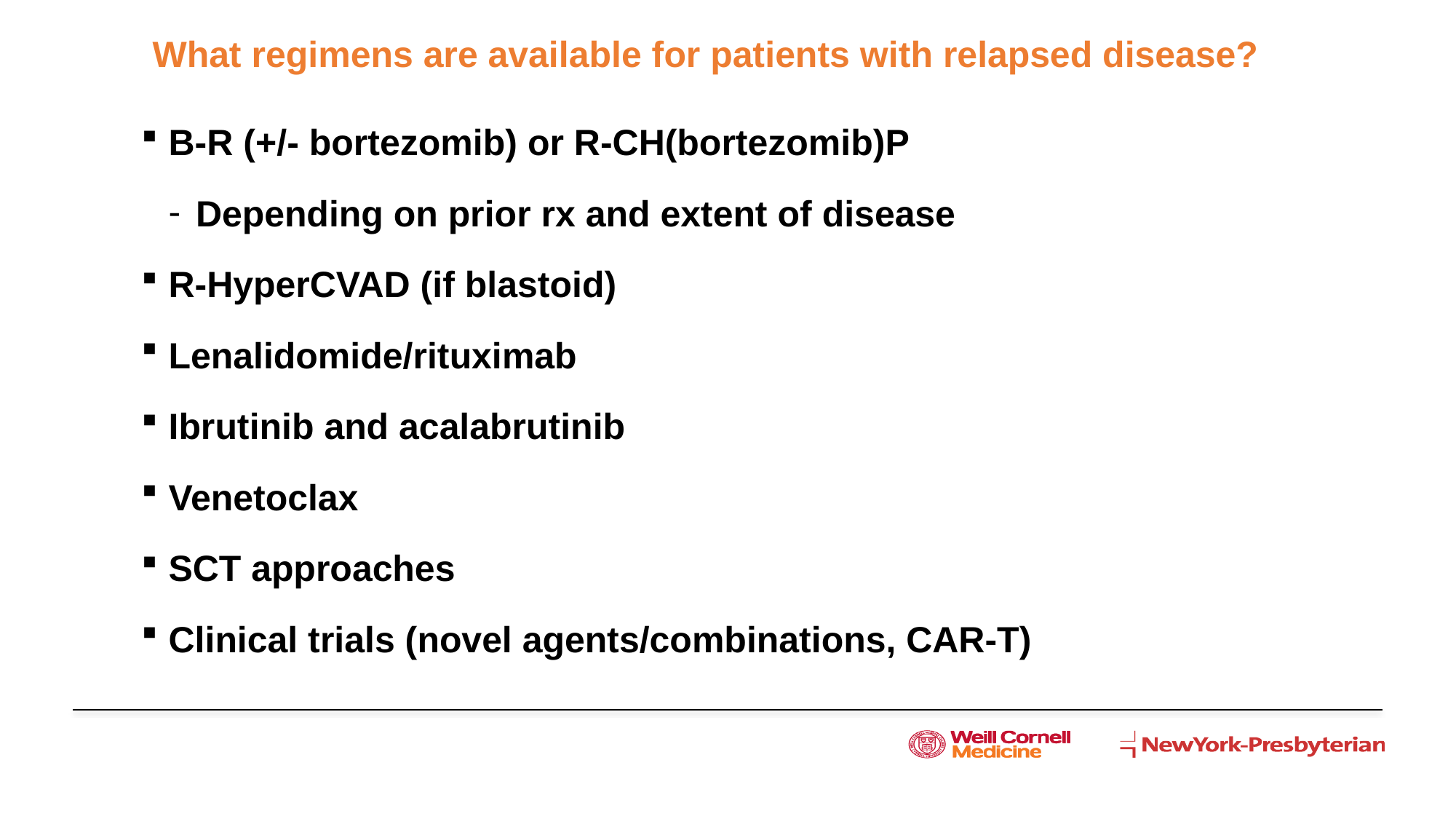

# What regimens are available for patients with relapsed disease?
B-R (+/- bortezomib) or R-CH(bortezomib)P
Depending on prior rx and extent of disease
R-HyperCVAD (if blastoid)
Lenalidomide/rituximab
Ibrutinib and acalabrutinib
Venetoclax
SCT approaches
Clinical trials (novel agents/combinations, CAR-T)